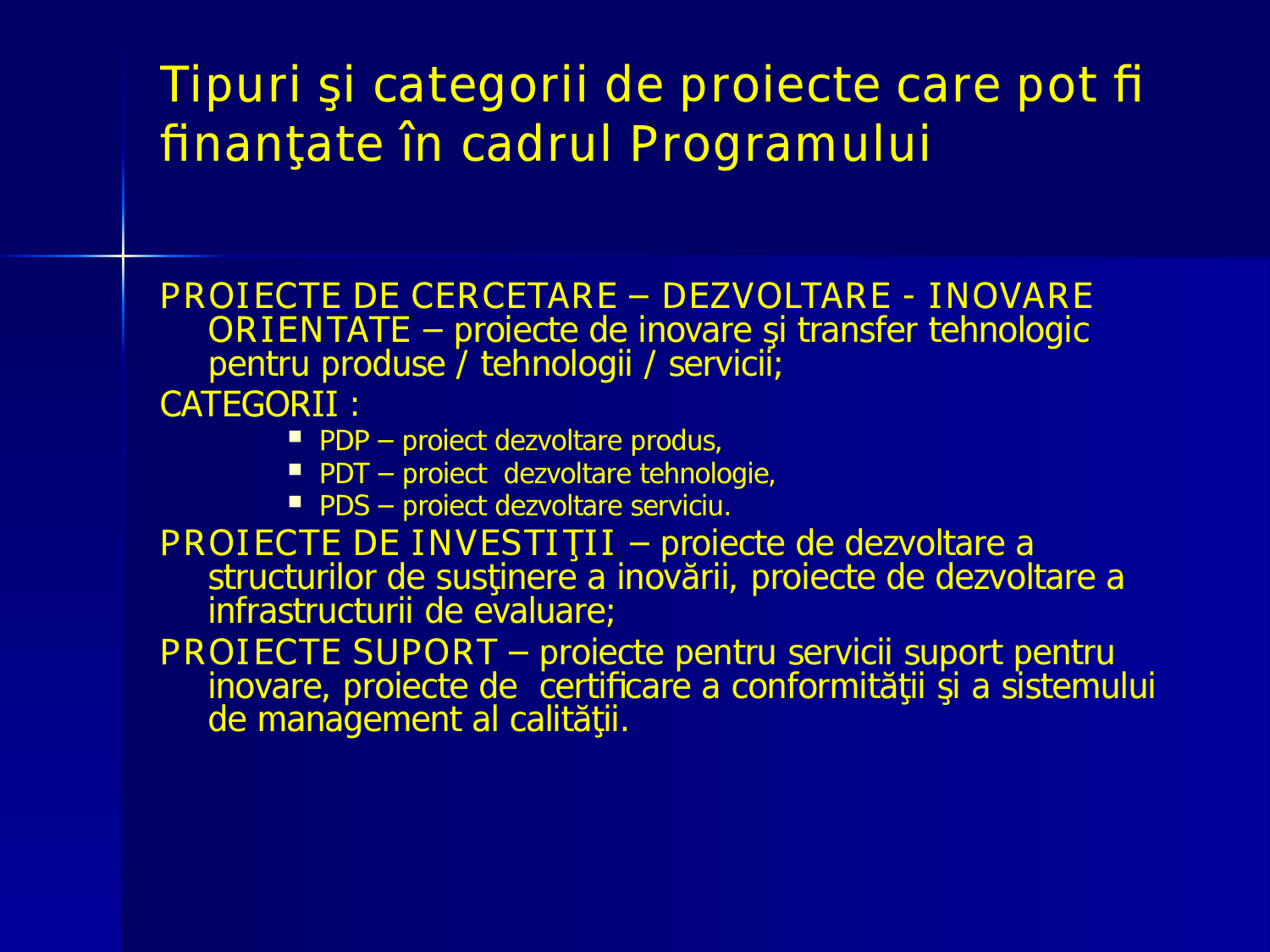

# Tipuri şi categorii de proiecte care pot fi finanţate în cadrul Programului
PROIECTE DE CERCETARE – DEZVOLTARE - INOVARE ORIENTATE – proiecte de inovare şi transfer tehnologic pentru produse / tehnologii / servicii;
CATEGORII :
PDP – proiect dezvoltare produs,
PDT – proiect  dezvoltare tehnologie,
PDS – proiect dezvoltare serviciu.
PROIECTE DE INVESTIŢII – proiecte de dezvoltare a structurilor de susţinere a inovării, proiecte de dezvoltare a infrastructurii de evaluare;
PROIECTE SUPORT – proiecte pentru servicii suport pentru inovare, proiecte de  certificare a conformităţii şi a sistemului de management al calităţii.